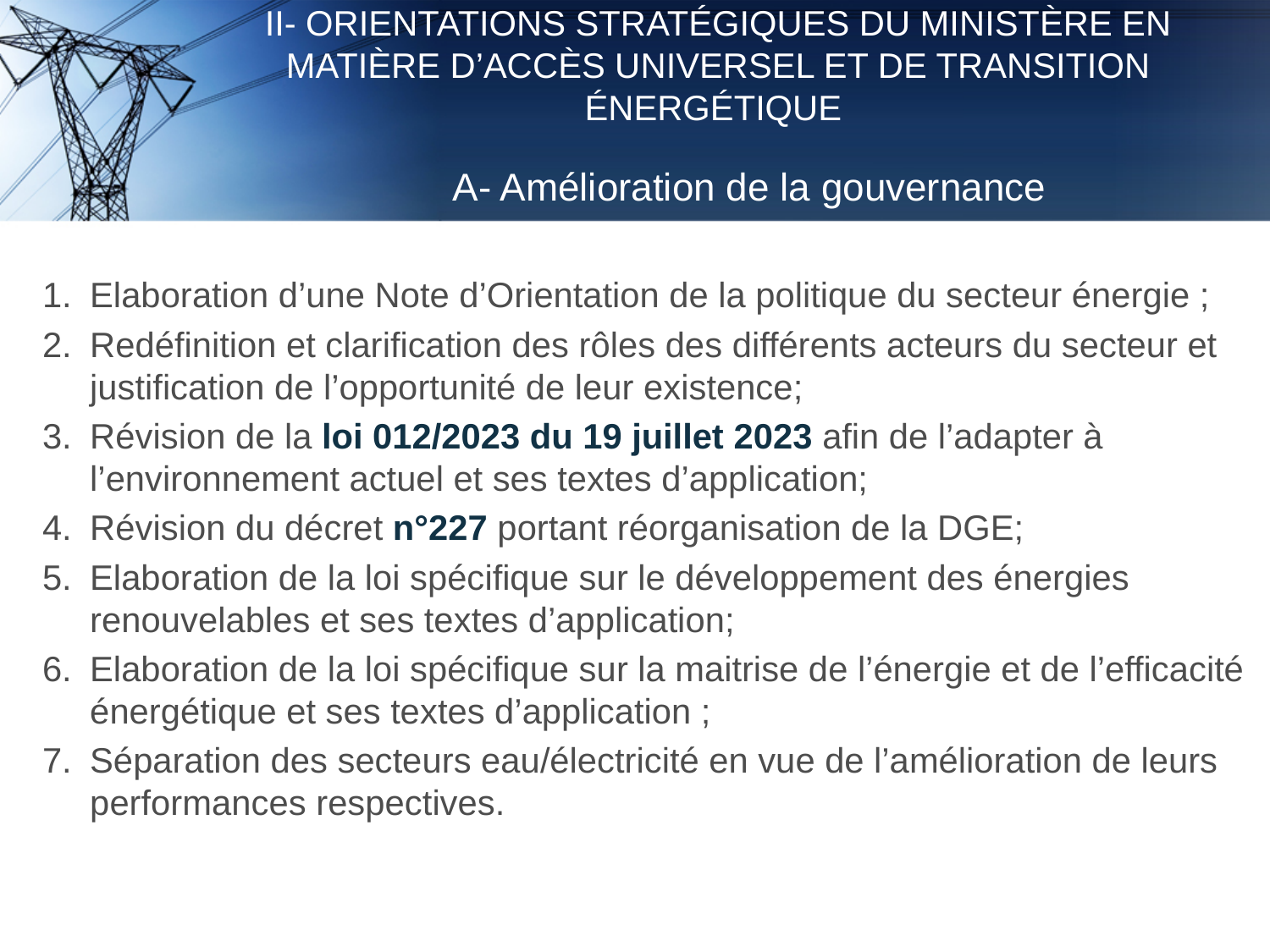

II- ORIENTATIONS STRATÉGIQUES DU MINISTÈRE EN MATIÈRE D’ACCÈS UNIVERSEL ET DE TRANSITION ÉNERGÉTIQUE
# A- Amélioration de la gouvernance
Elaboration d’une Note d’Orientation de la politique du secteur énergie ;
Redéfinition et clarification des rôles des différents acteurs du secteur et justification de l’opportunité de leur existence;
Révision de la loi 012/2023 du 19 juillet 2023 afin de l’adapter à l’environnement actuel et ses textes d’application;
Révision du décret n°227 portant réorganisation de la DGE;
Elaboration de la loi spécifique sur le développement des énergies renouvelables et ses textes d’application;
Elaboration de la loi spécifique sur la maitrise de l’énergie et de l’efficacité énergétique et ses textes d’application ;
Séparation des secteurs eau/électricité en vue de l’amélioration de leurs performances respectives.